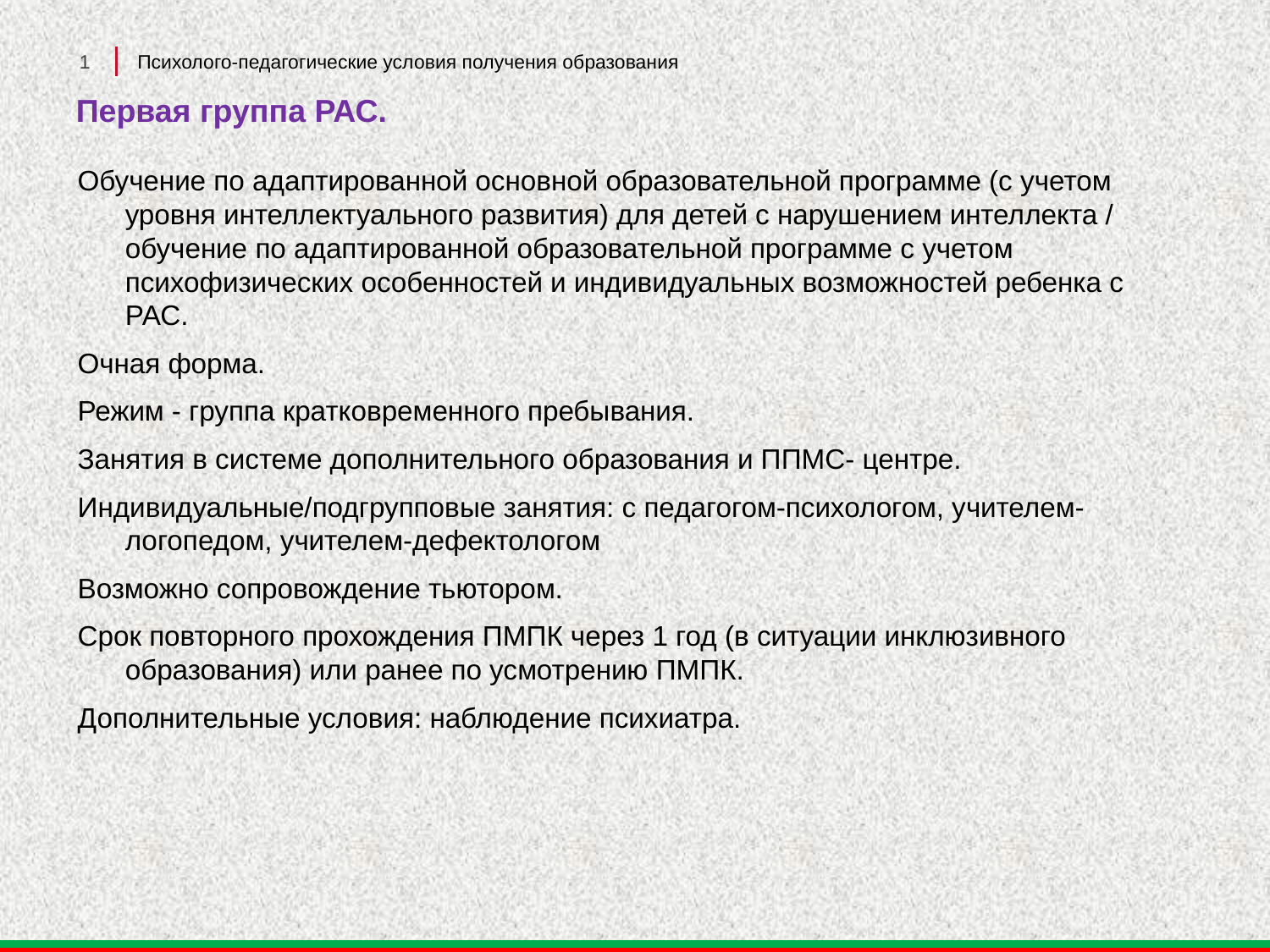

1
Психолого-педагогические условия получения образования
# Первая группа РАС.
Обучение по адаптированной основной образовательной программе (с учетом уровня интеллектуального развития) для детей с нарушением интеллекта / обучение по адаптированной образовательной программе с учетом психофизических особенностей и индивидуальных возможностей ребенка с РАС.
Очная форма.
Режим - группа кратковременного пребывания.
Занятия в системе дополнительного образования и ППМС- центре.
Индивидуальные/подгрупповые занятия: с педагогом-психологом, учителем-логопедом, учителем-дефектологом
Возможно сопровождение тьютором.
Срок повторного прохождения ПМПК через 1 год (в ситуации инклюзивного образования) или ранее по усмотрению ПМПК.
Дополнительные условия: наблюдение психиатра.